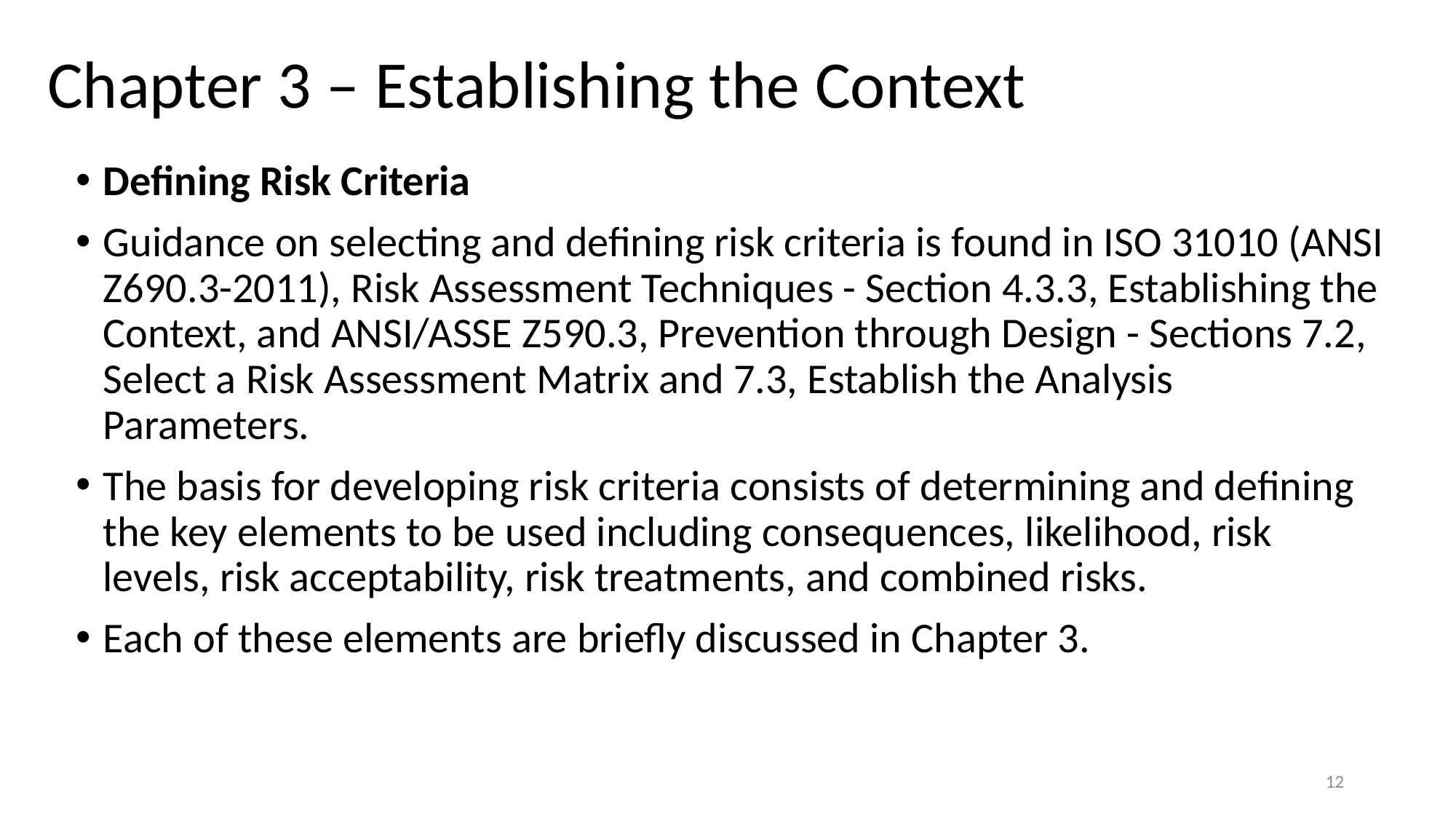

# Chapter 3 – Establishing the Context
Defining Risk Criteria
Guidance on selecting and defining risk criteria is found in ISO 31010 (ANSI Z690.3-2011), Risk Assessment Techniques - Section 4.3.3, Establishing the Context, and ANSI/ASSE Z590.3, Prevention through Design - Sections 7.2, Select a Risk Assessment Matrix and 7.3, Establish the Analysis Parameters.
The basis for developing risk criteria consists of determining and defining the key elements to be used including consequences, likelihood, risk levels, risk acceptability, risk treatments, and combined risks.
Each of these elements are briefly discussed in Chapter 3.

12